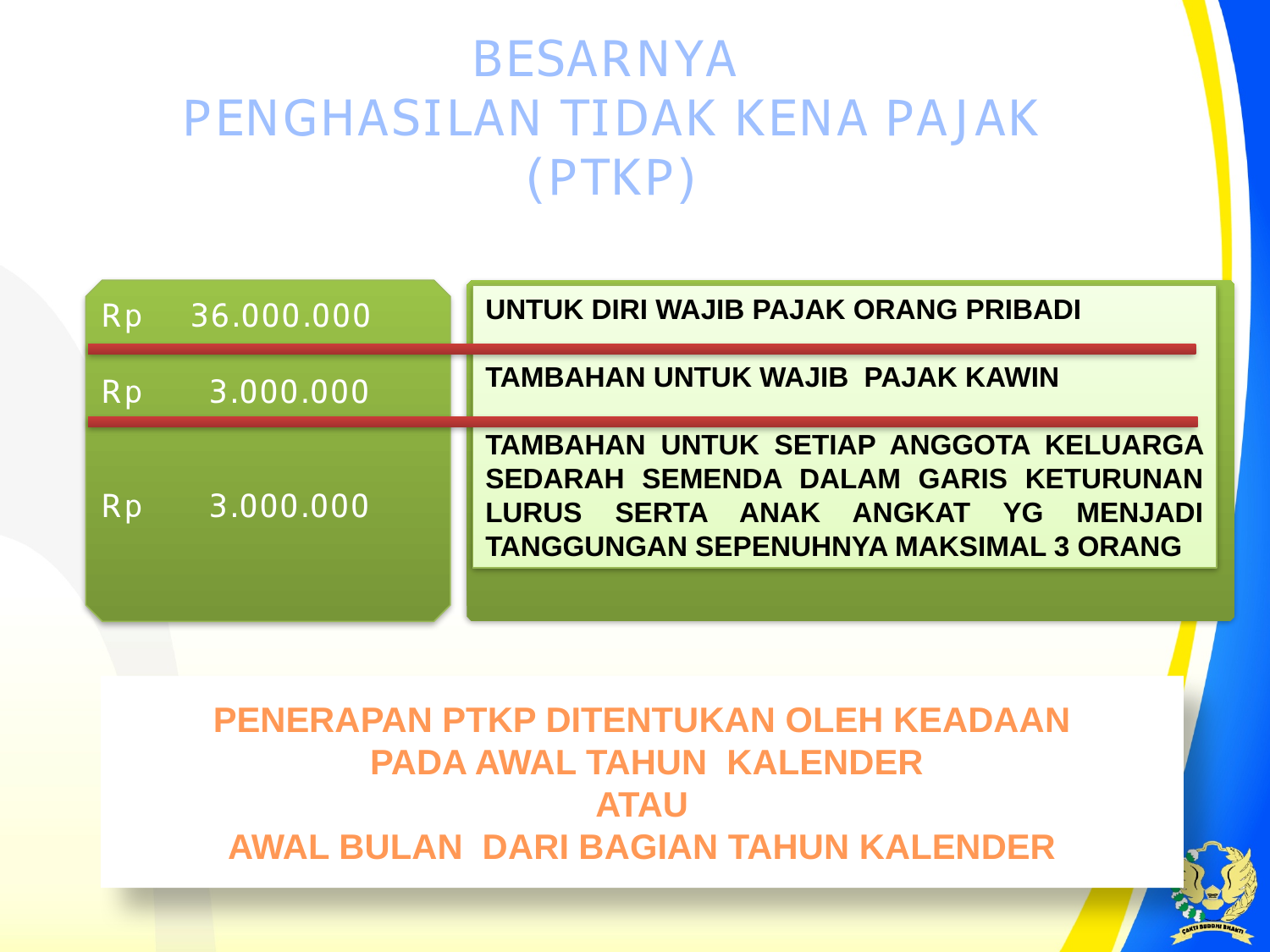

BESARNYA
PENGHASILAN TIDAK KENA PAJAK
(PTKP)

UNTUK DIRI WAJIB PAJAK ORANG PRIBADI

TAMBAHAN UNTUK WAJIB  PAJAK KAWIN

TAMBAHAN UNTUK SETIAP ANGGOTA KELUARGA SEDARAH SEMENDA DALAM GARIS KETURUNAN LURUS SERTA ANAK ANGKAT YG MENJADI TANGGUNGAN SEPENUHNYA MAKSIMAL 3 ORANG
  Rp     36.000.000

  Rp       3.000.000

  Rp       3.000.000

PENERAPAN PTKP DITENTUKAN OLEH KEADAAN
 PADA AWAL TAHUN  KALENDER
ATAU
AWAL BULAN  DARI BAGIAN TAHUN KALENDER